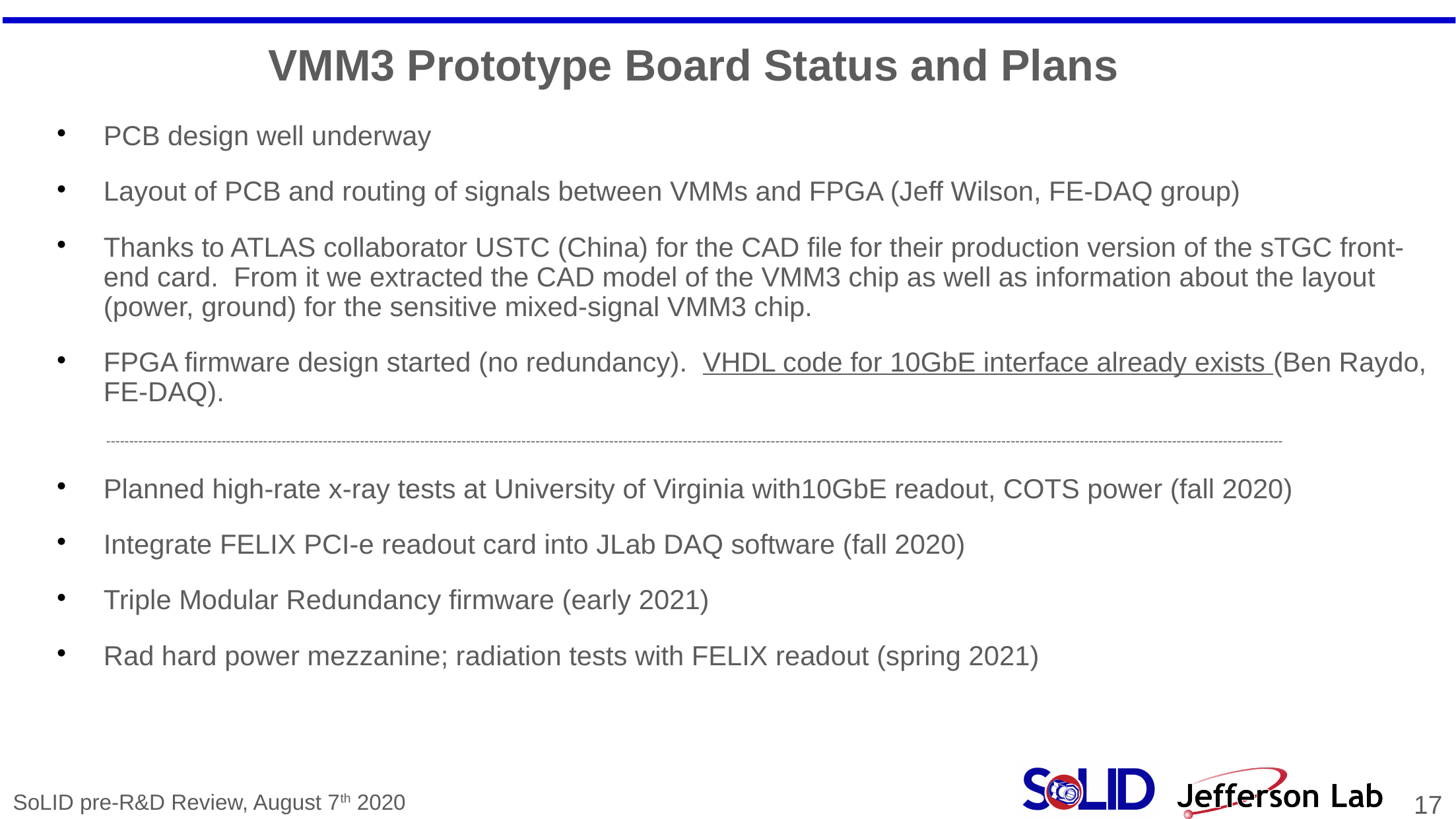

# VMM3 Prototype Board Status and Plans
PCB design well underway
Layout of PCB and routing of signals between VMMs and FPGA (Jeff Wilson, FE-DAQ group)
Thanks to ATLAS collaborator USTC (China) for the CAD file for their production version of the sTGC front-end card.  From it we extracted the CAD model of the VMM3 chip as well as information about the layout (power, ground) for the sensitive mixed-signal VMM3 chip.
FPGA firmware design started (no redundancy).  VHDL code for 10GbE interface already exists (Ben Raydo, FE-DAQ).
             ---------------------------------------------------------------------------------------------------------------------------------------------------------------------------------------------------------------------------------------------------------------
Planned high-rate x-ray tests at University of Virginia with10GbE readout, COTS power (fall 2020)
Integrate FELIX PCI-e readout card into JLab DAQ software (fall 2020)
Triple Modular Redundancy firmware (early 2021)
Rad hard power mezzanine; radiation tests with FELIX readout (spring 2021)